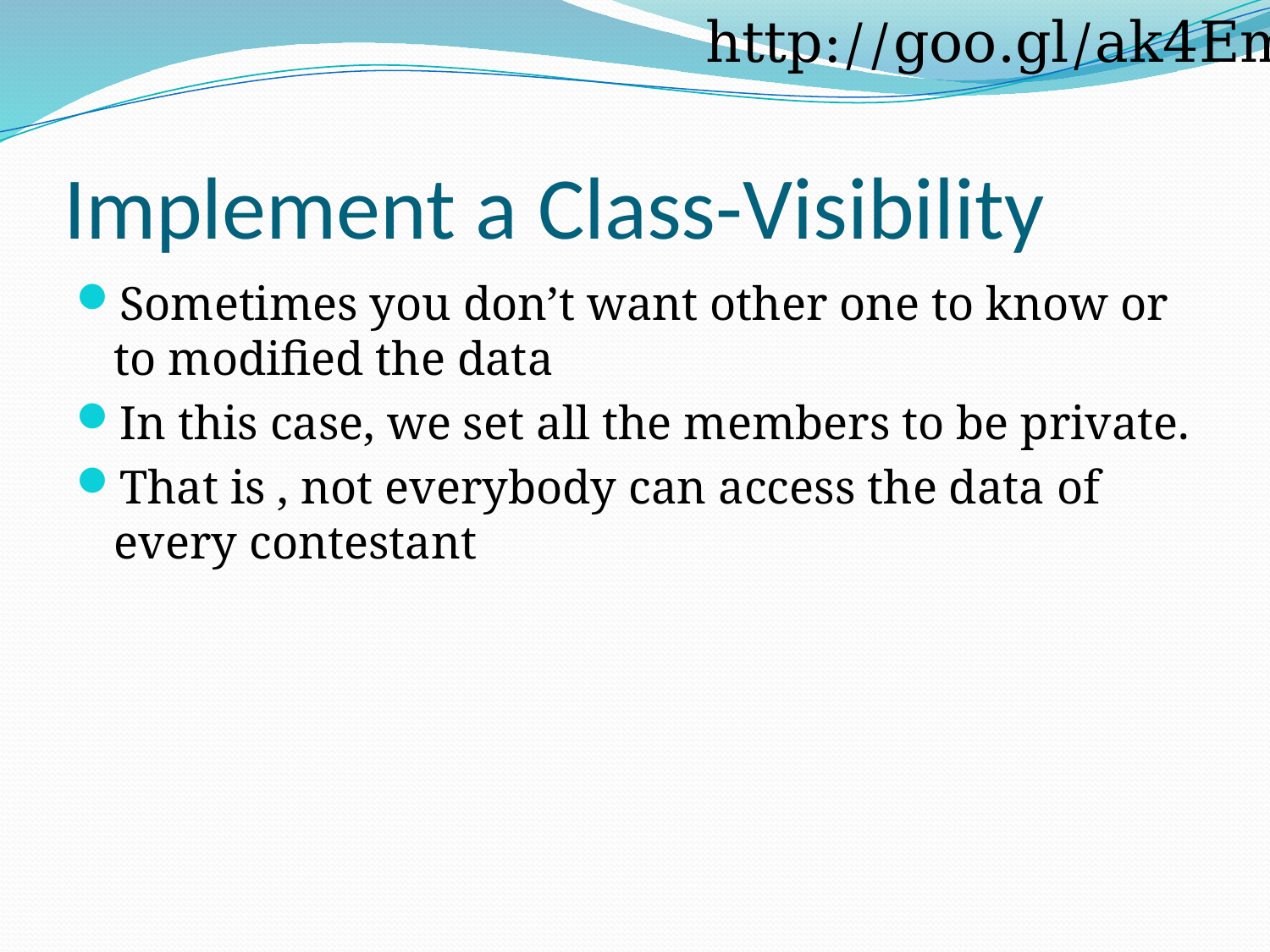

http://goo.gl/ak4Em
# Implement a Class-Visibility
Sometimes you don’t want other one to know or to modified the data
In this case, we set all the members to be private.
That is , not everybody can access the data of every contestant